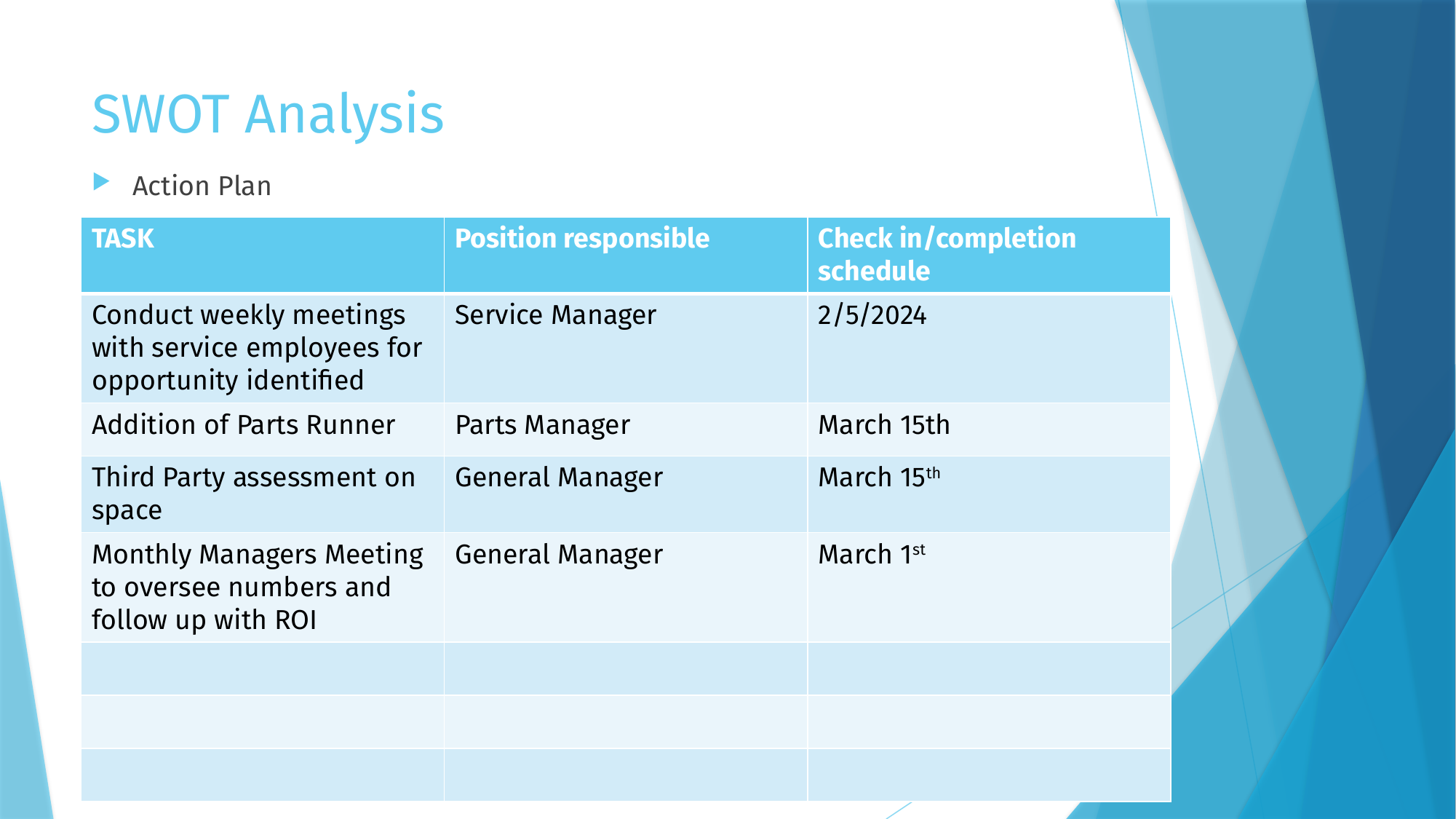

# SWOT Analysis
Action Plan

| TASK | Position responsible | Check in/completion schedule |
| --- | --- | --- |
| Conduct weekly meetings with service employees for opportunity identified | Service Manager | 2/5/2024 |
| Addition of Parts Runner | Parts Manager | March 15th |
| Third Party assessment on space | General Manager | March 15th |
| Monthly Managers Meeting to oversee numbers and follow up with ROI | General Manager | March 1st |
|  |  |  |
|  |  |  |
|  |  |  |